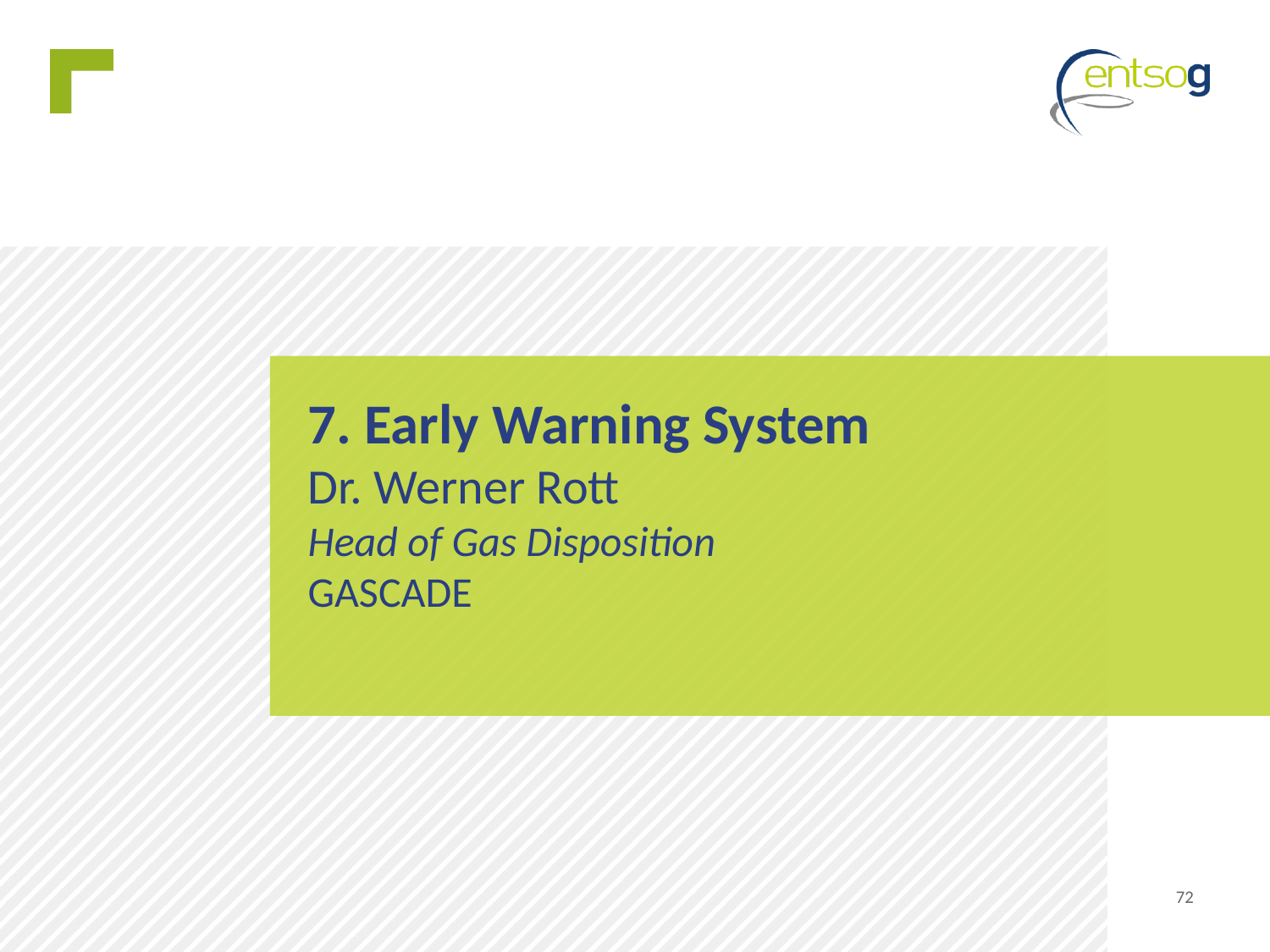

# 7. Early Warning System Dr. Werner Rott Head of Gas Disposition GASCADE
72